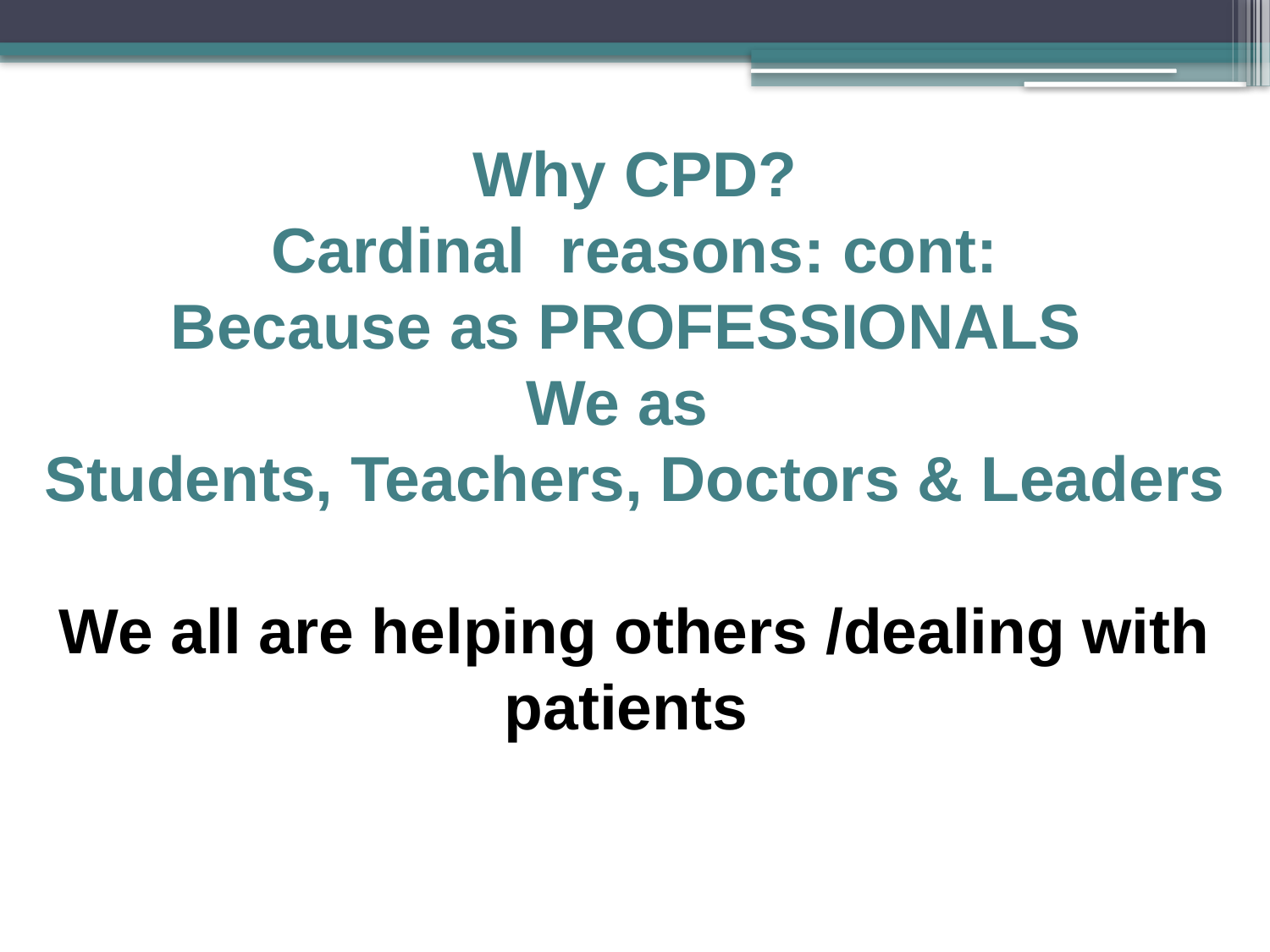

Why CPD?
Cardinal  reasons: cont:
Because as PROFESSIONALS
We as
Students, Teachers, Doctors & Leaders

We all are helping others /dealing with patients